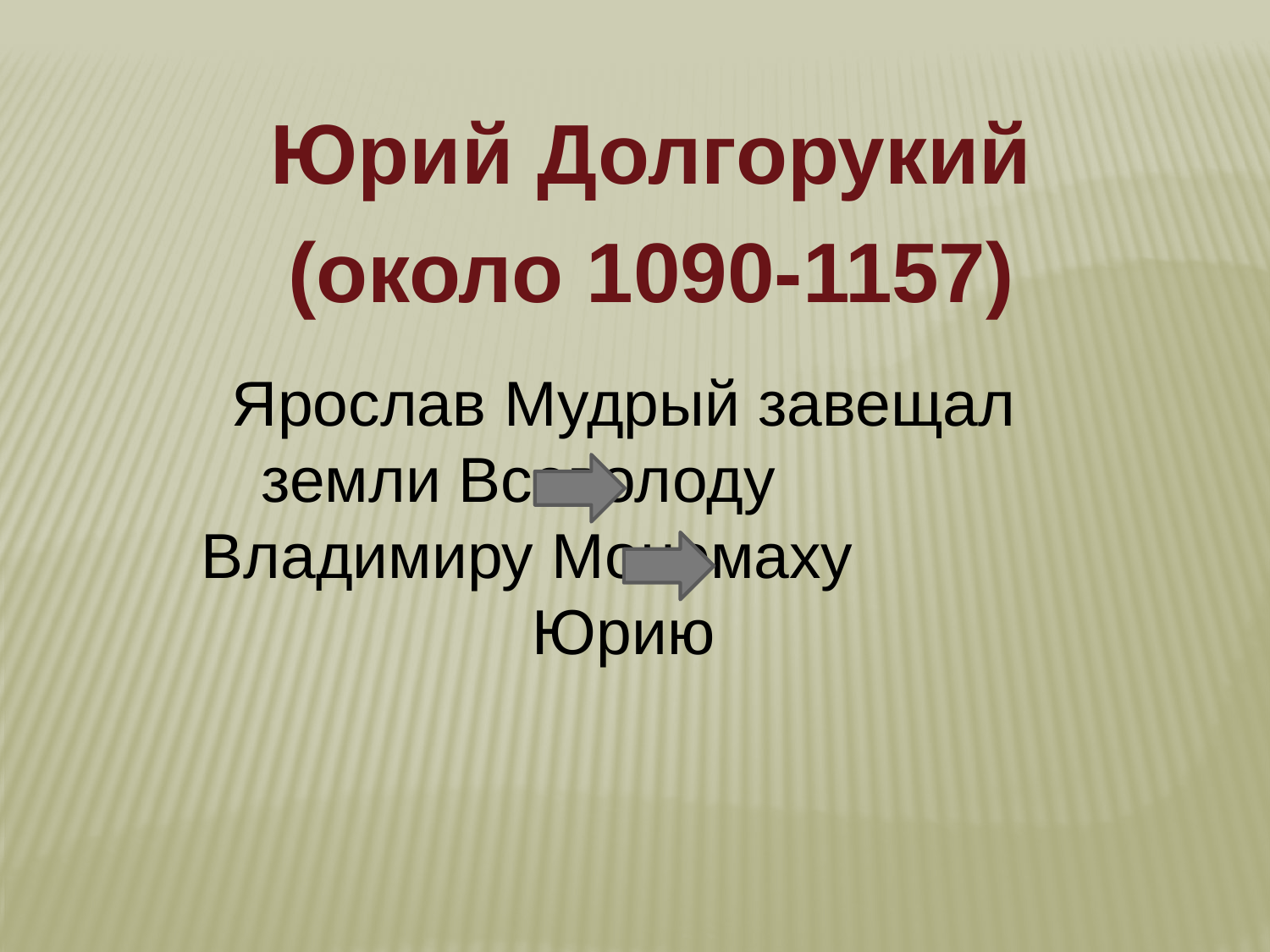

Юрий Долгорукий
(около 1090-1157)

Ярослав Мудрый завещал земли Всеволоду             Владимиру Мономаху            Юрию